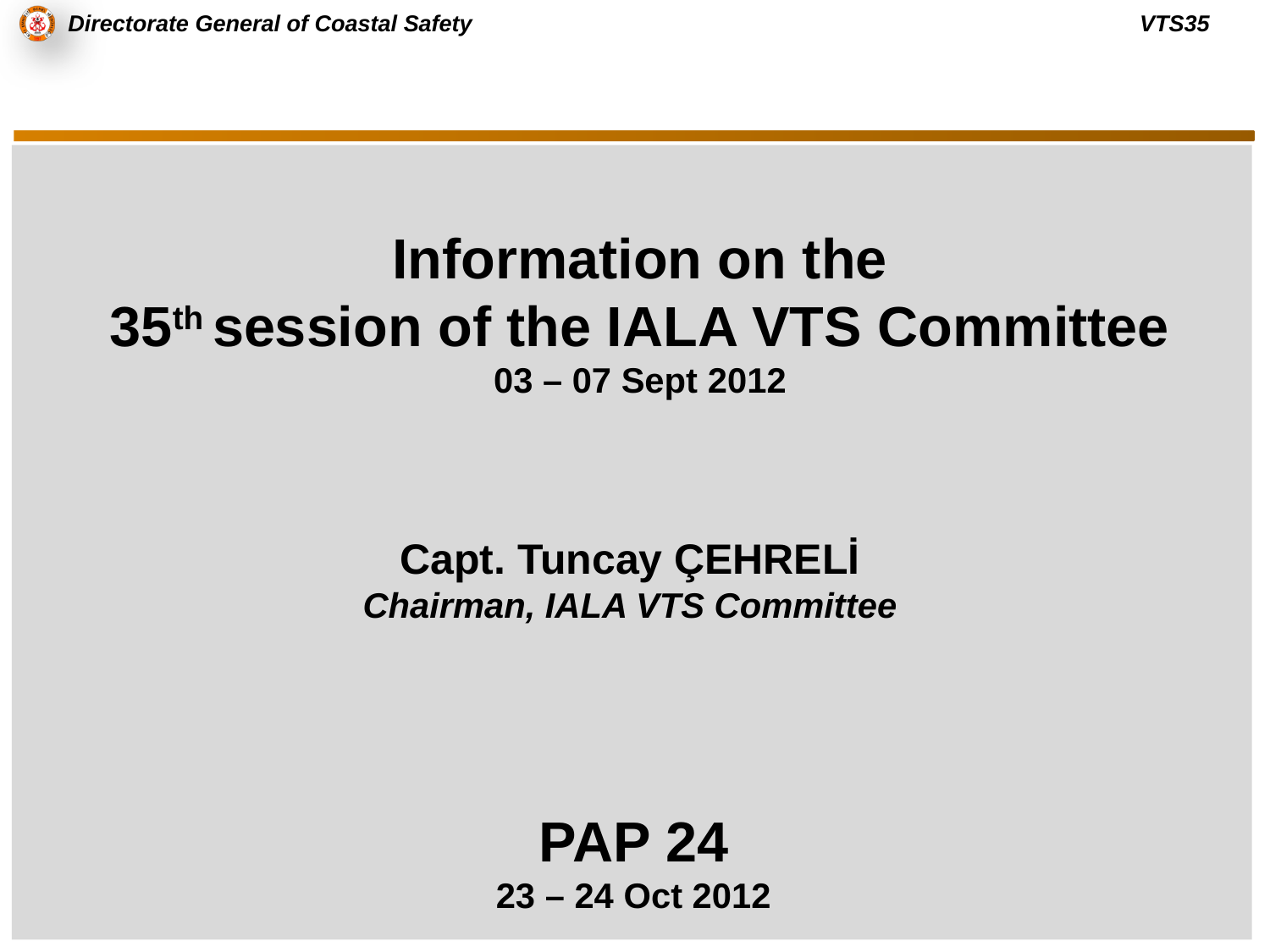

#
Information on the
35th session of the IALA VTS Committee
03 – 07 Sept 2012
Capt. Tuncay ÇEHRELİ
Chairman, IALA VTS Committee
PAP 24
23 – 24 Oct 2012